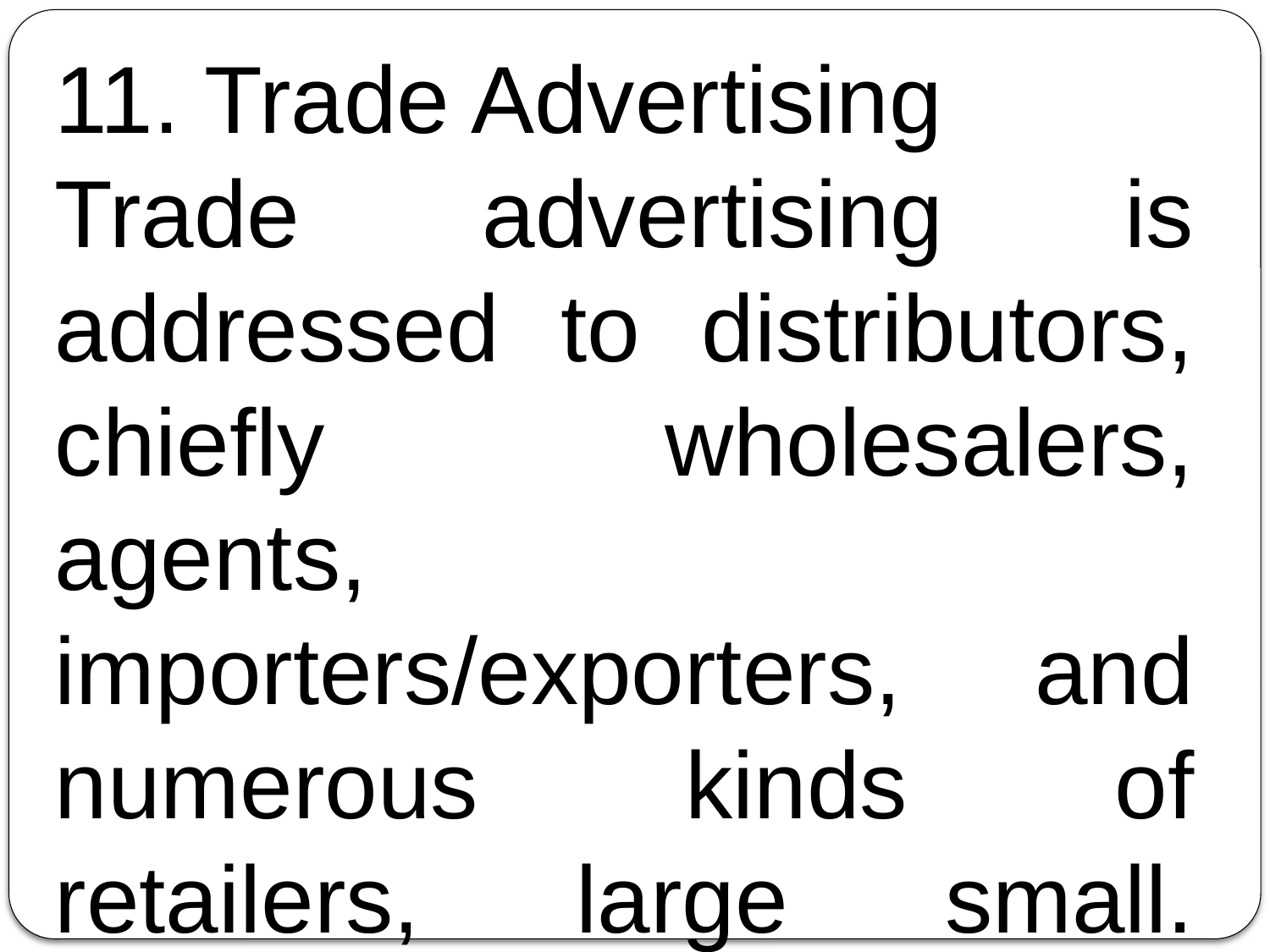

11. Trade Advertising
Trade advertising is addressed to distributors, chiefly wholesalers, agents, importers/exporters, and numerous kinds of retailers, large small. Goods are advertised for resale.